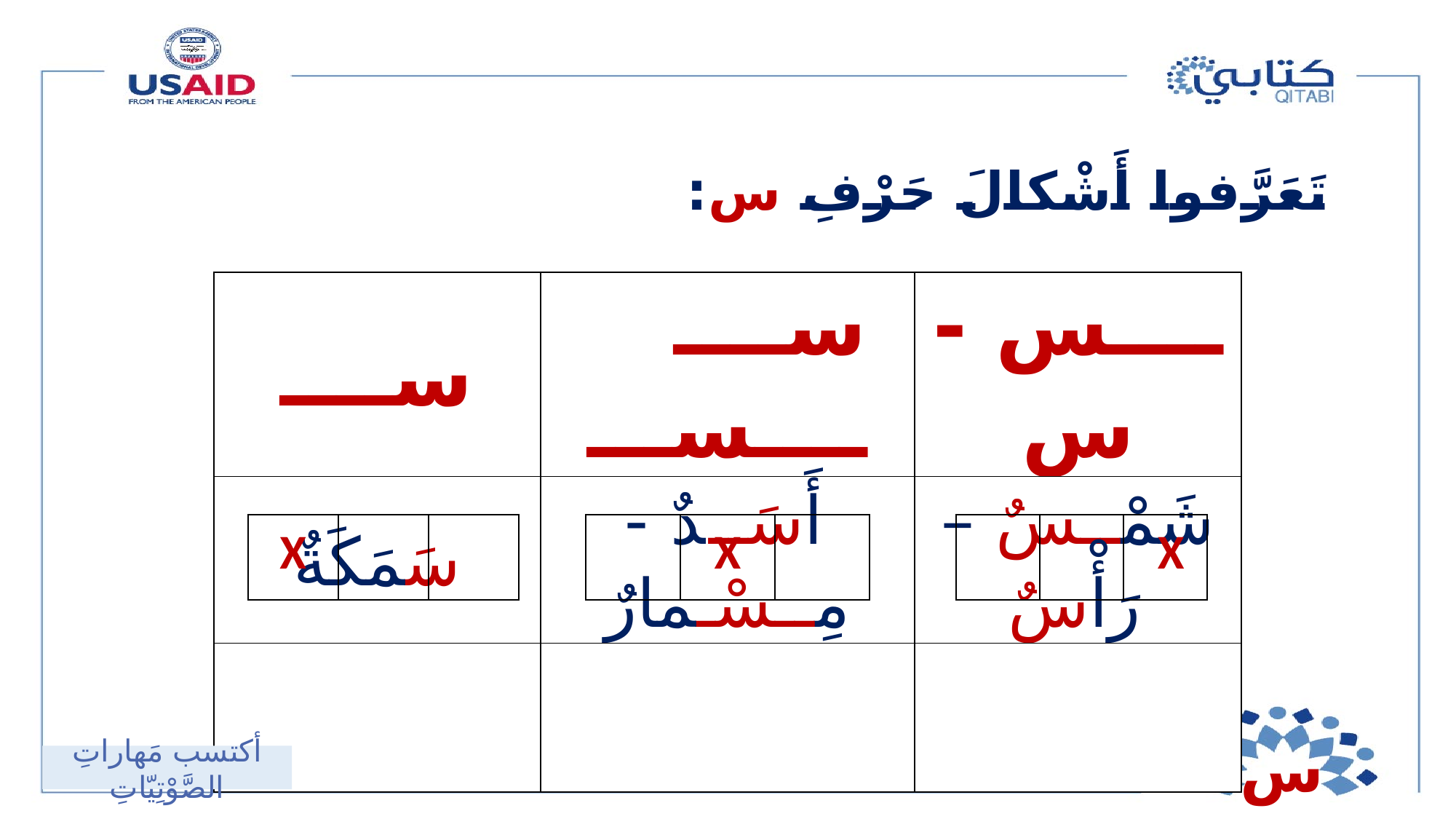

# تَعَرَّفوا أَشْكالَ حَرْفِ س:
| ســــ | ســــ ــــســـ | ــــس - س |
| --- | --- | --- |
| سَمَكَةٌ | أَسَــدٌ - مِــسْـمارٌ | شَمْــسٌ – رَأْسٌ |
|  |  |  |
|  | X |  |
| --- | --- | --- |
|  |  | X |
| --- | --- | --- |
| X |  |  |
| --- | --- | --- |
س
أكتسب مَهاراتِ الصَّوْتِيّاتِ